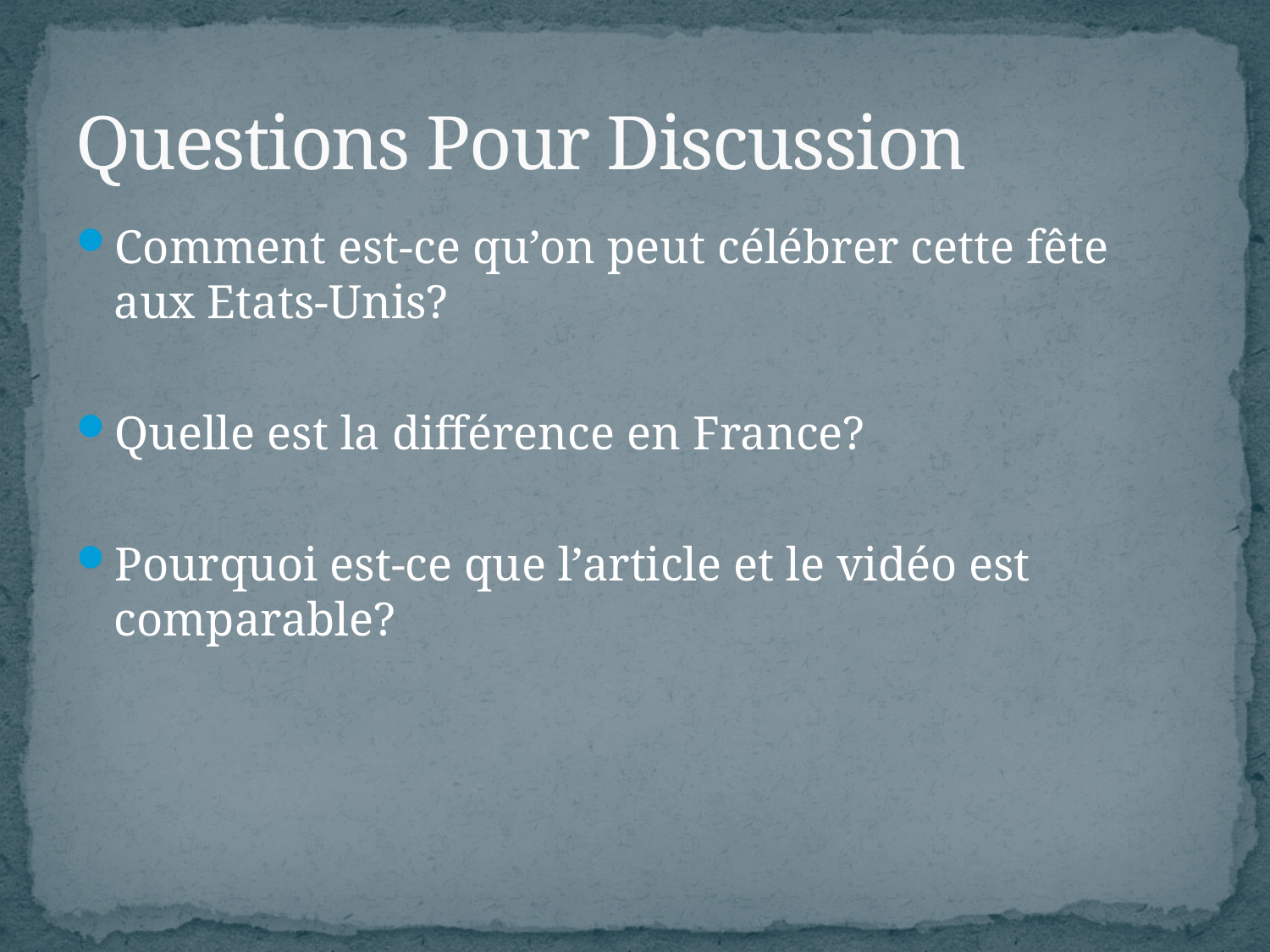

# Questions Pour Discussion
Comment est-ce qu’on peut célébrer cette fête aux Etats-Unis?

Quelle est la différence en France?

Pourquoi est-ce que l’article et le vidéo est comparable?